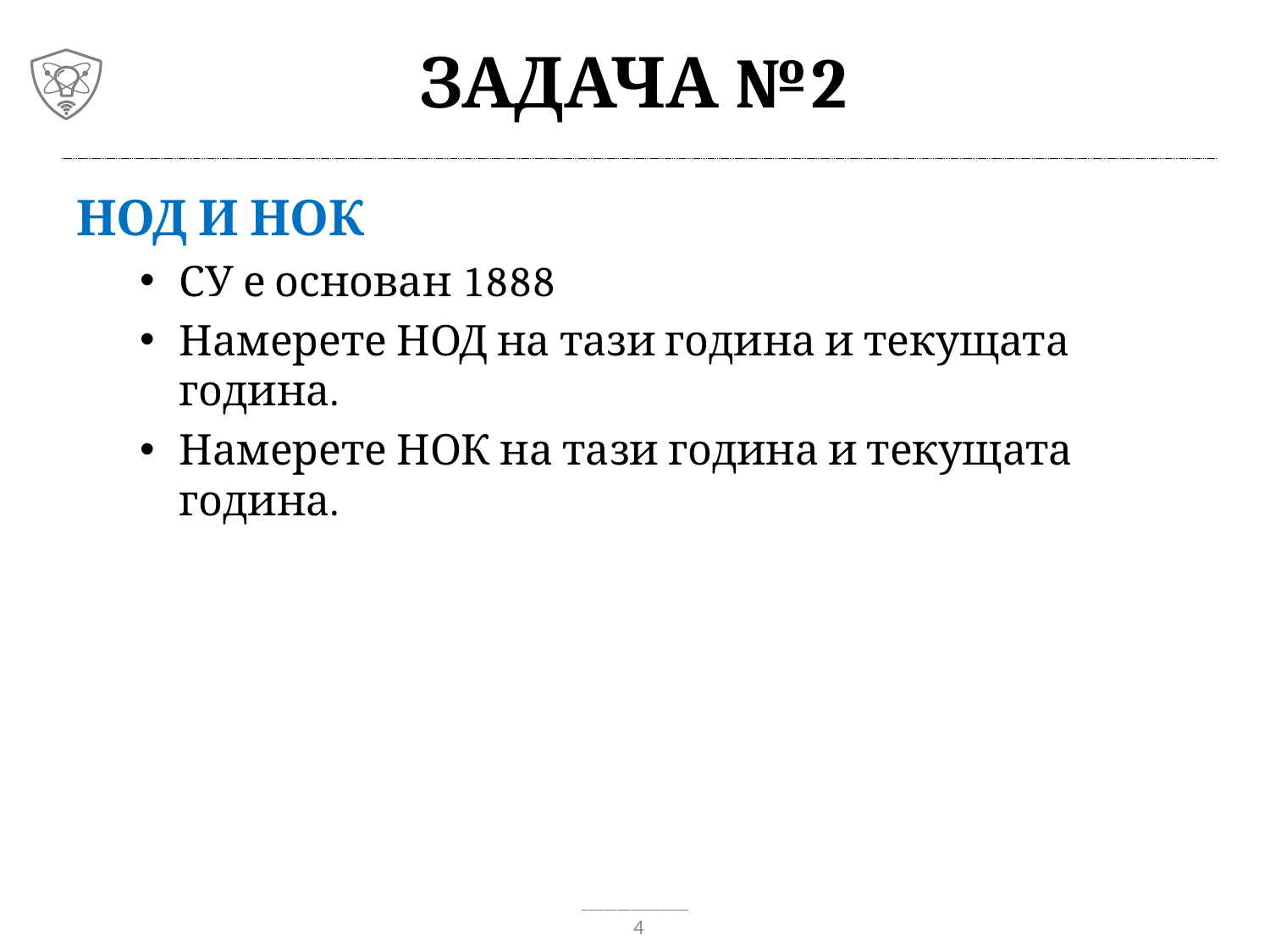

# Задача №2
НОД и НОК
СУ е основан 1888
Намерете НОД на тази година и текущата година.
Намерете НОК на тази година и текущата година.
4